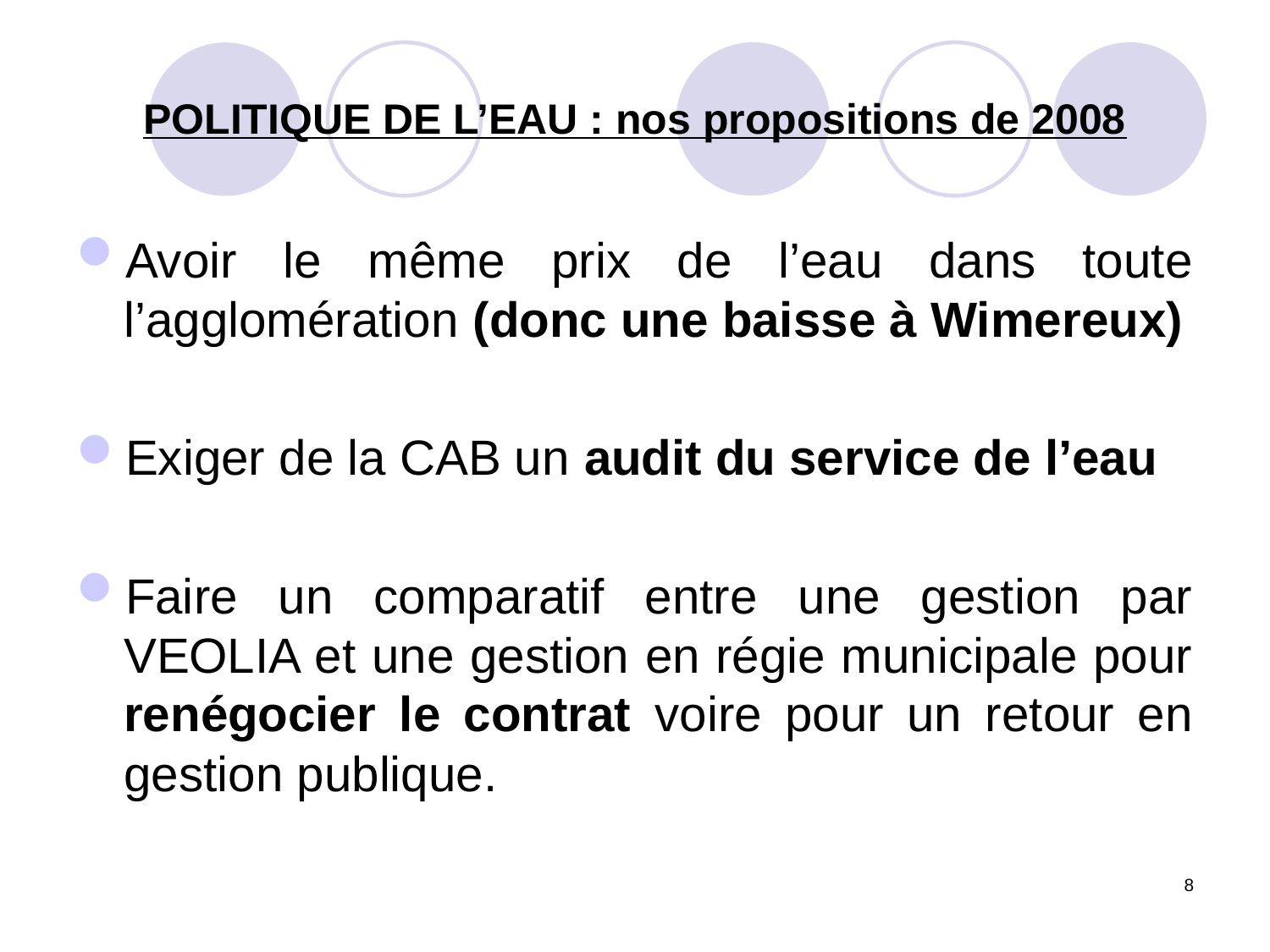

# POLITIQUE DE L’EAU : nos propositions de 2008
Avoir le même prix de l’eau dans toute l’agglomération (donc une baisse à Wimereux)

Exiger de la CAB un audit du service de l’eau

Faire un comparatif entre une gestion par VEOLIA et une gestion en régie municipale pour renégocier le contrat voire pour un retour en gestion publique.

8